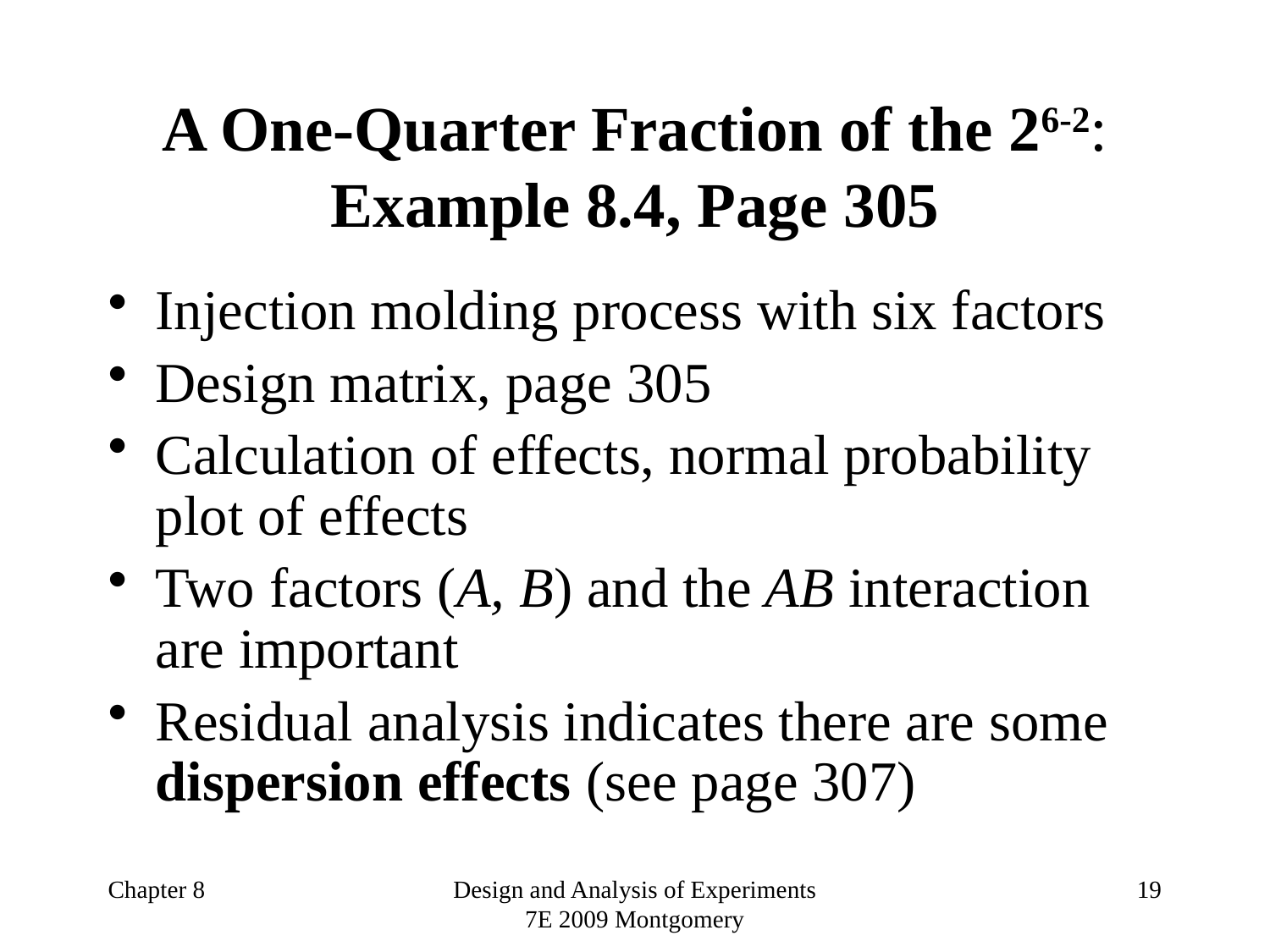

# A One-Quarter Fraction of the 26-2: Example 8.4, Page 305
Injection molding process with six factors
Design matrix, page 305
Calculation of effects, normal probability plot of effects
Two factors (A, B) and the AB interaction are important
Residual analysis indicates there are some dispersion effects (see page 307)

Chapter 8
Design and Analysis of Experiments 7E 2009 Montgomery
19